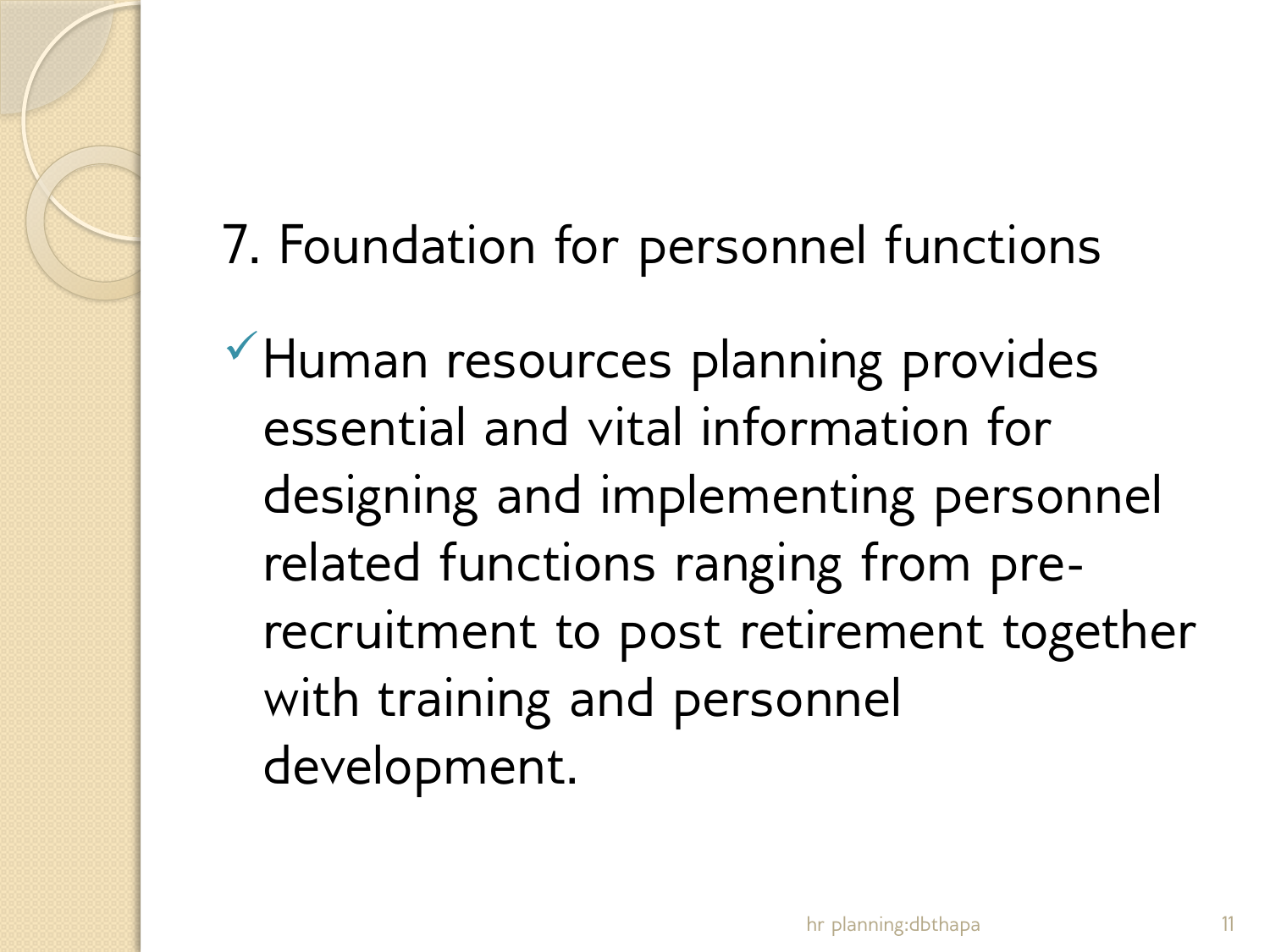

#
7. Foundation for personnel functions

Human resources planning provides essential and vital information for designing and implementing personnel related functions ranging from pre-recruitment to post retirement together with training and personnel development.

hr planning:dbthapa
11